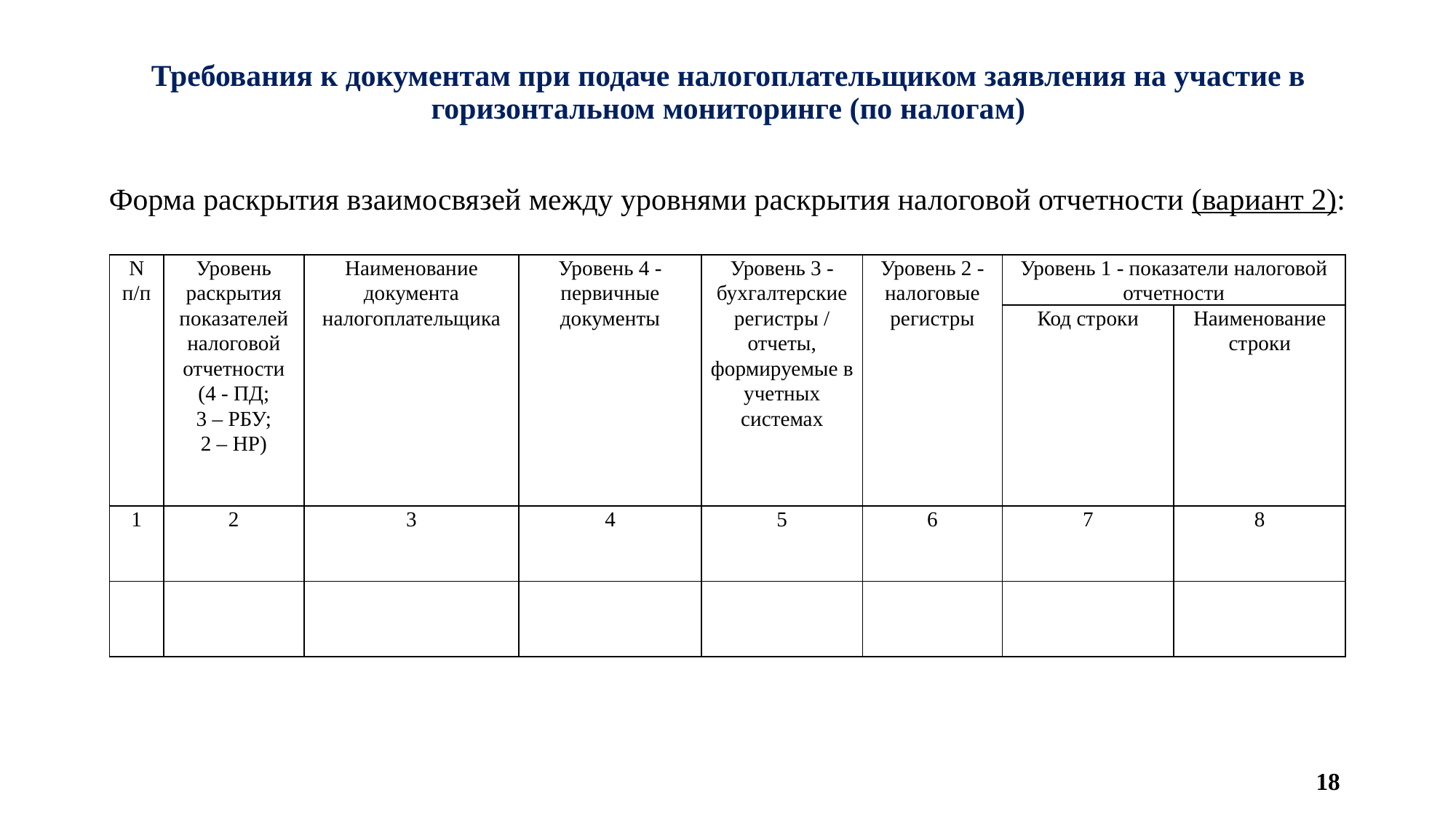

# Требования к документам при подаче налогоплательщиком заявления на участие в горизонтальном мониторинге (по налогам)

Форма раскрытия взаимосвязей между уровнями раскрытия налоговой отчетности (вариант 2):

| N п/п | Уровень раскрытия показателей налоговой отчетности (4 - ПД; 3 – РБУ; 2 – НР) | Наименование документа налогоплательщика | Уровень 4 - первичные документы | Уровень 3 - бухгалтерские регистры / отчеты, формируемые в учетных системах | Уровень 2 - налоговые регистры | Уровень 1 - показатели налоговой отчетности |  |
| --- | --- | --- | --- | --- | --- | --- | --- |
|  |  |  |  |  |  | Код строки | Наименование строки |
| 1 | 2 | 3 | 4 | 5 | 6 | 7 | 8 |
|  |  |  |  |  |  |  |  |
18